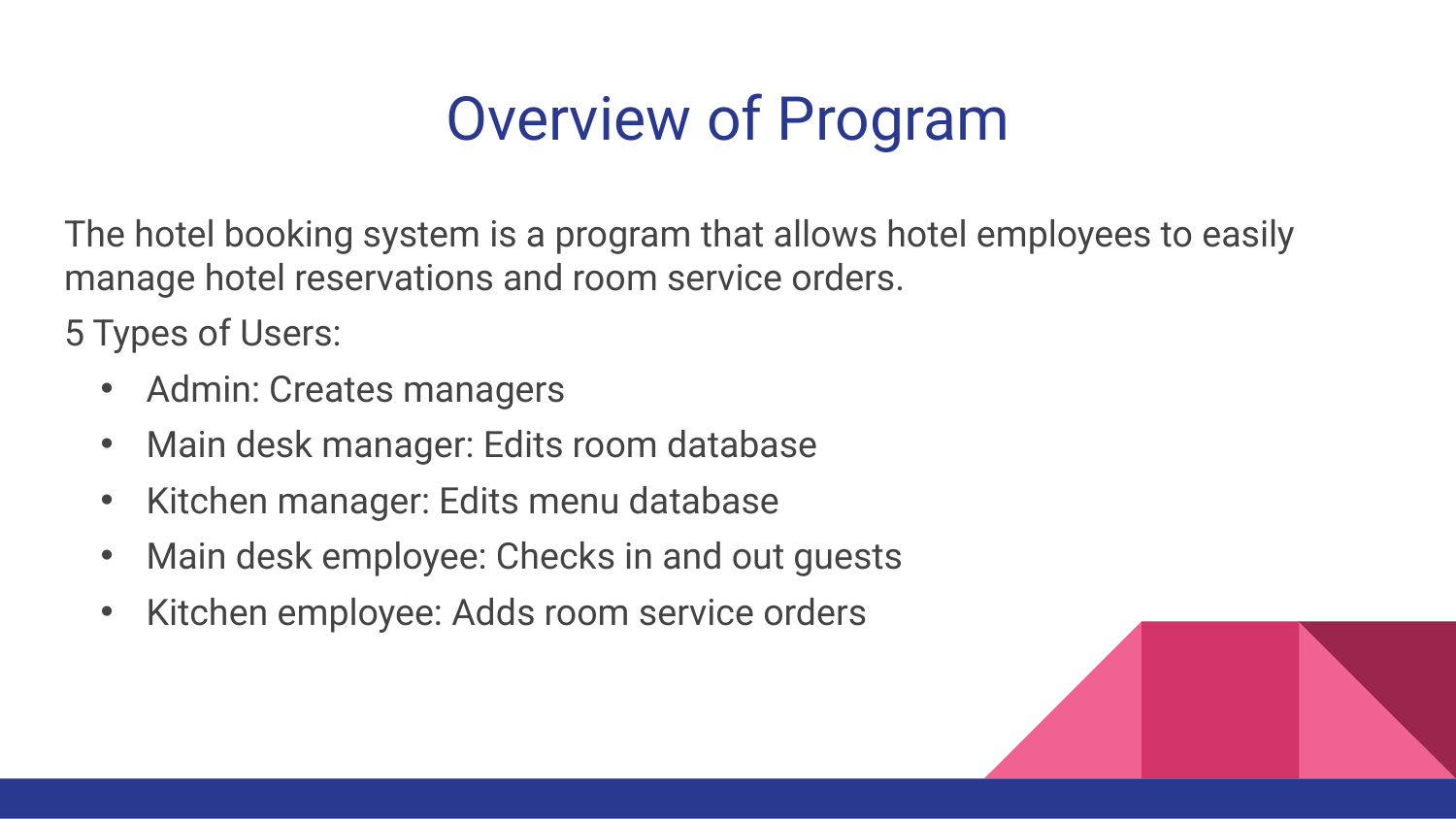

# Overview of Program
The hotel booking system is a program that allows hotel employees to easily manage hotel reservations and room service orders.
5 Types of Users:
Admin: Creates managers
Main desk manager: Edits room database
Kitchen manager: Edits menu database
Main desk employee: Checks in and out guests
Kitchen employee: Adds room service orders